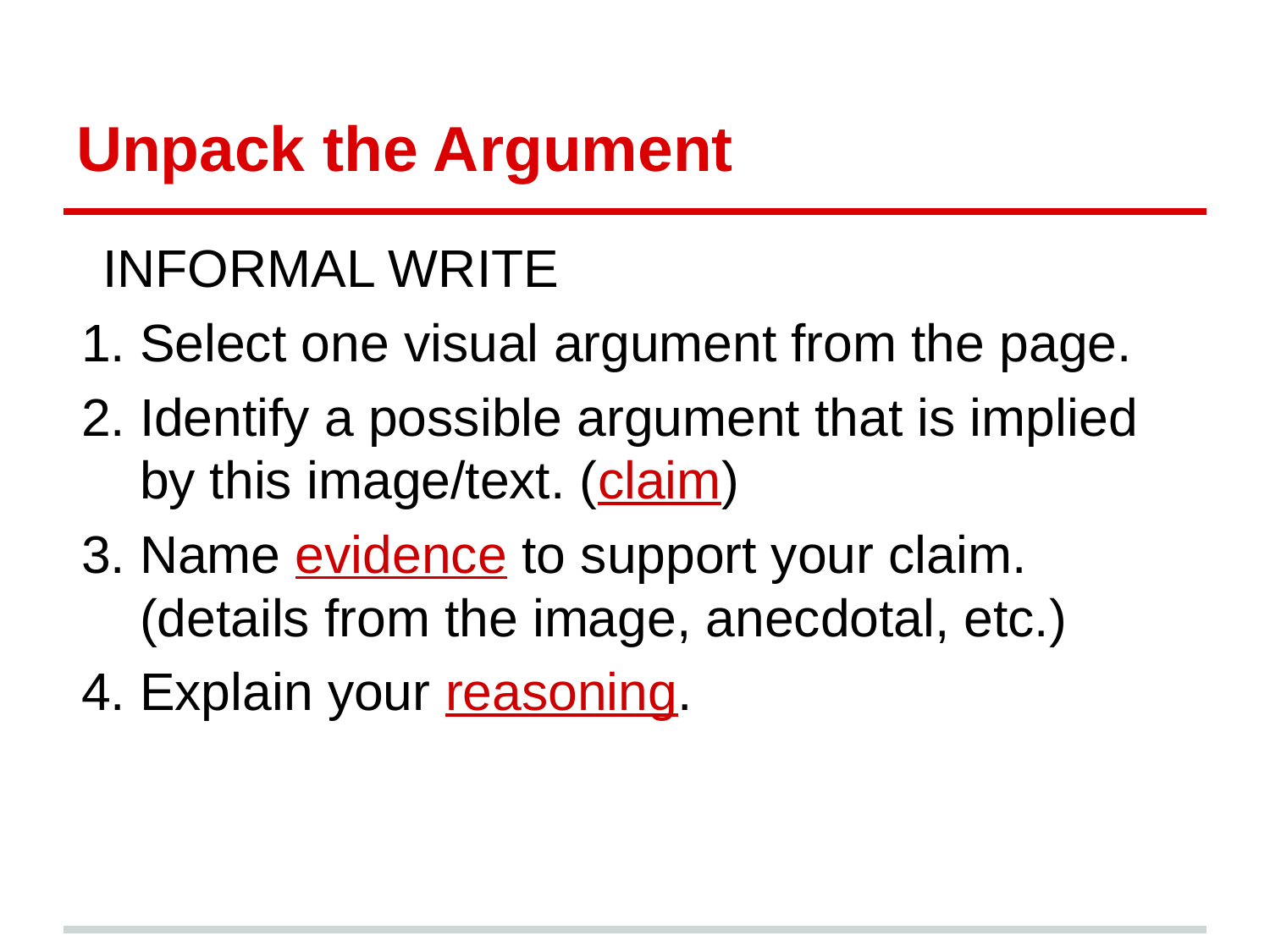

# Unpack the Argument
INFORMAL WRITE
Select one visual argument from the page.
Identify a possible argument that is implied by this image/text. (claim)
Name evidence to support your claim. (details from the image, anecdotal, etc.)
Explain your reasoning.